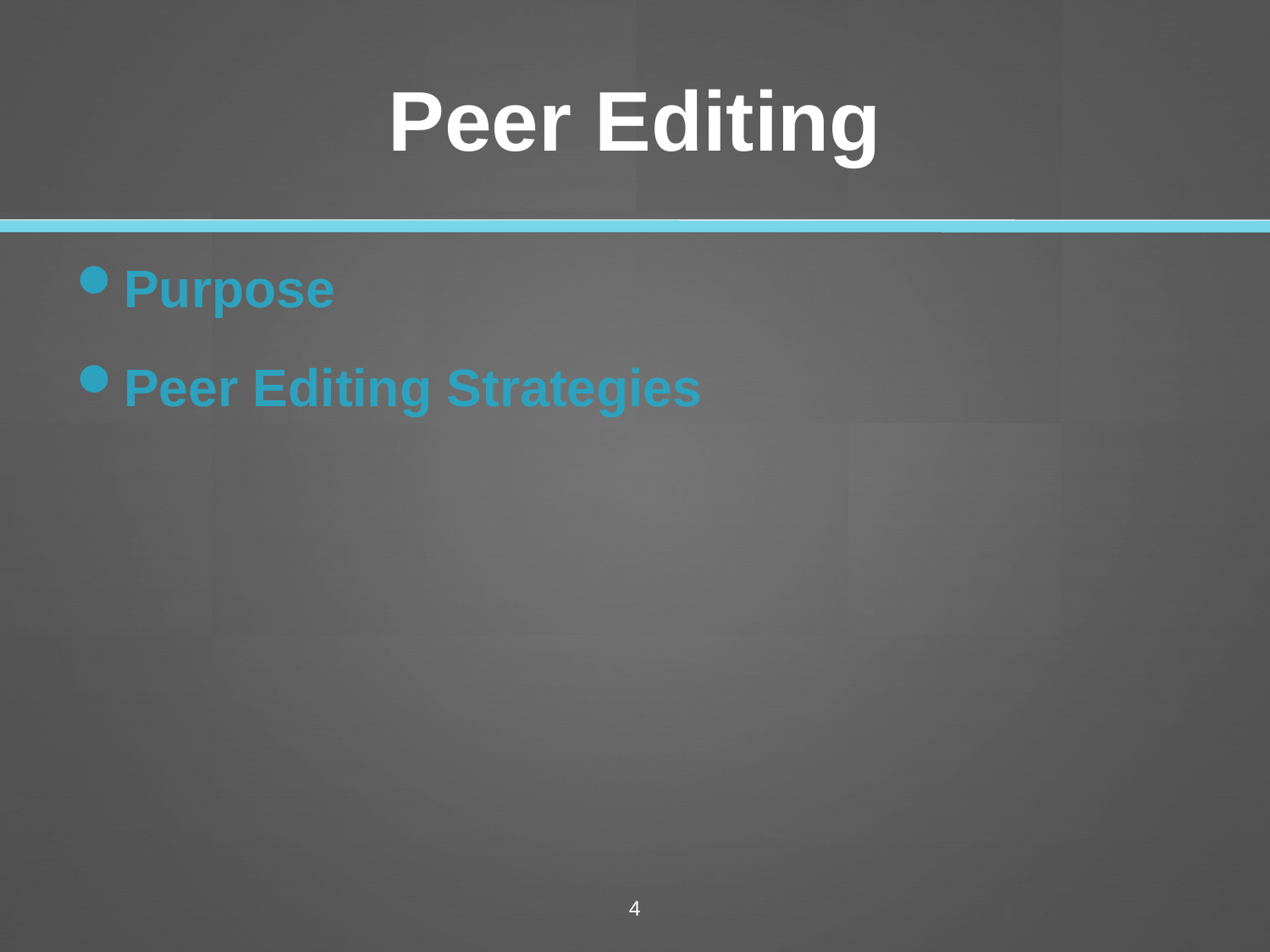

# Peer Editing
Purpose
Peer Editing Strategies
4